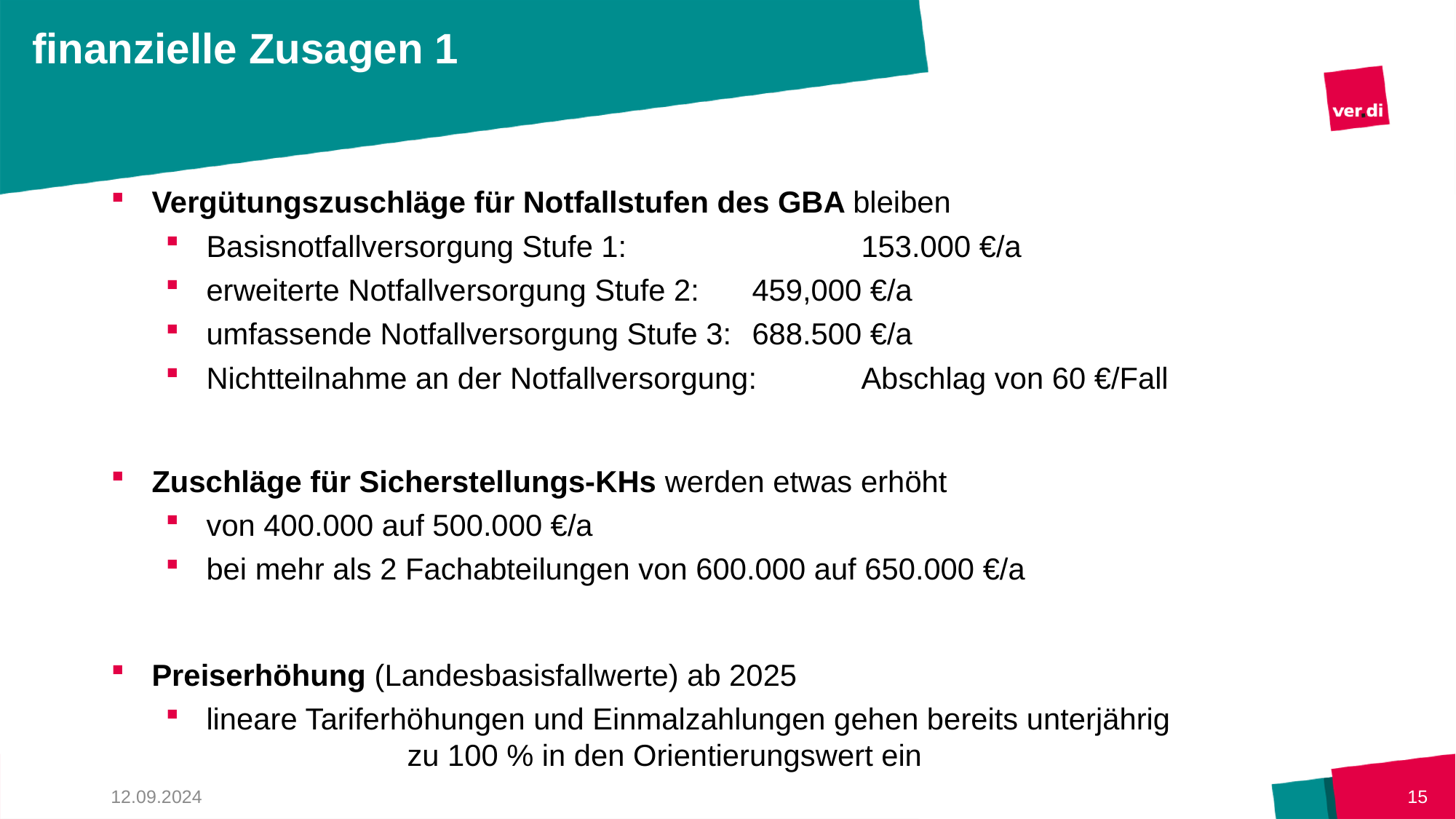

finanzielle Zusagen 1
# Vergütungszuschläge für Notfallstufen des GBA bleiben
Basisnotfallversorgung Stufe 1:  		153.000 €/a
erweiterte Notfallversorgung Stufe 2:  	459,000 €/a
umfassende Notfallversorgung Stufe 3:	688.500 €/a
Nichtteilnahme an der Notfallversorgung: 	Abschlag von 60 €/Fall

Zuschläge für Sicherstellungs-KHs werden etwas erhöht
von 400.000 auf 500.000 €/a
bei mehr als 2 Fachabteilungen von 600.000 auf 650.000 €/a

Preiserhöhung (Landesbasisfallwerte) ab 2025
lineare Tariferhöhungen und Einmalzahlungen gehen bereits unterjährig                                              zu 100 % in den Orientierungswert ein

12.09.2024
15